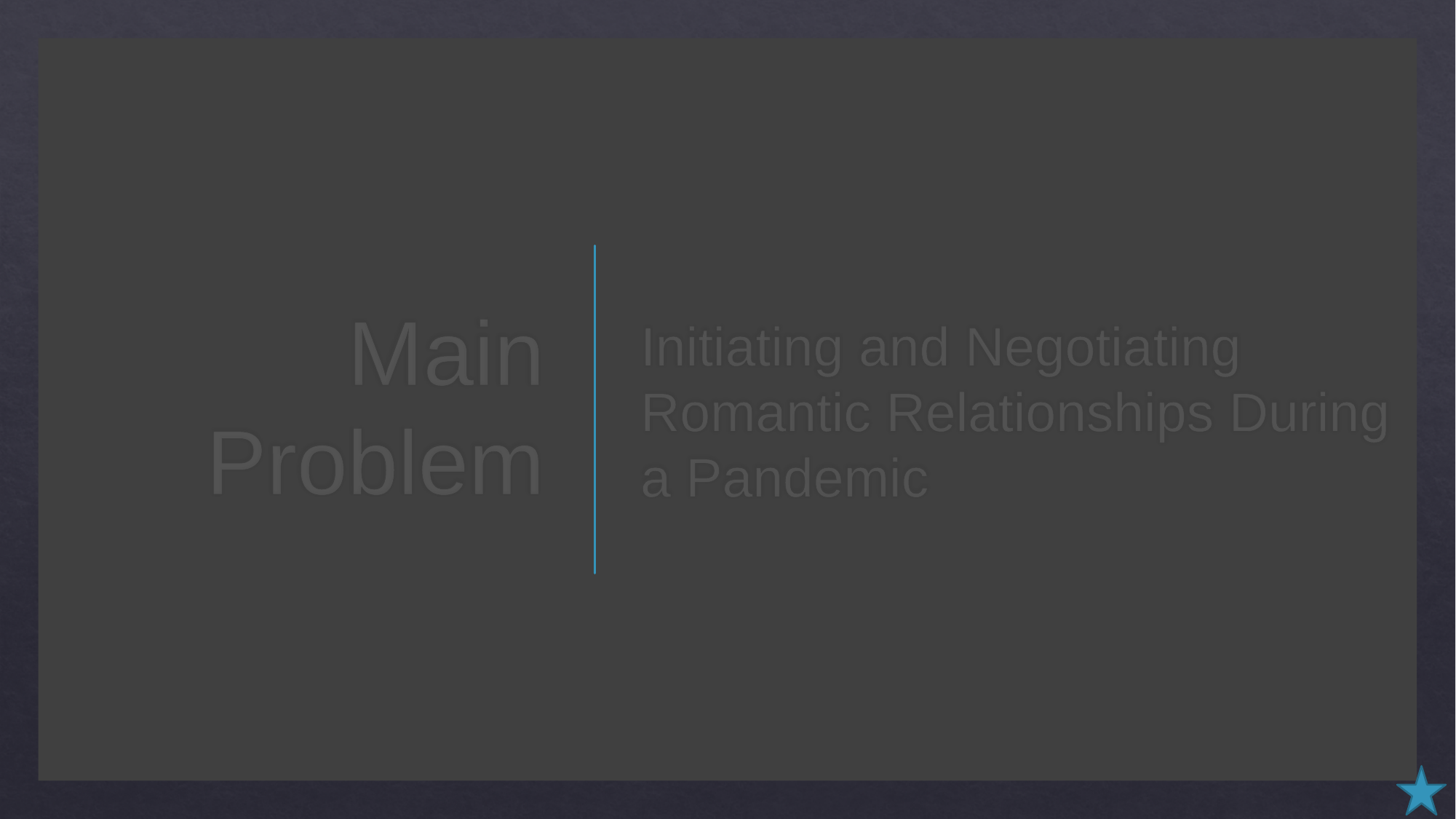

# Main Problem
Initiating and Negotiating Romantic Relationships During a Pandemic